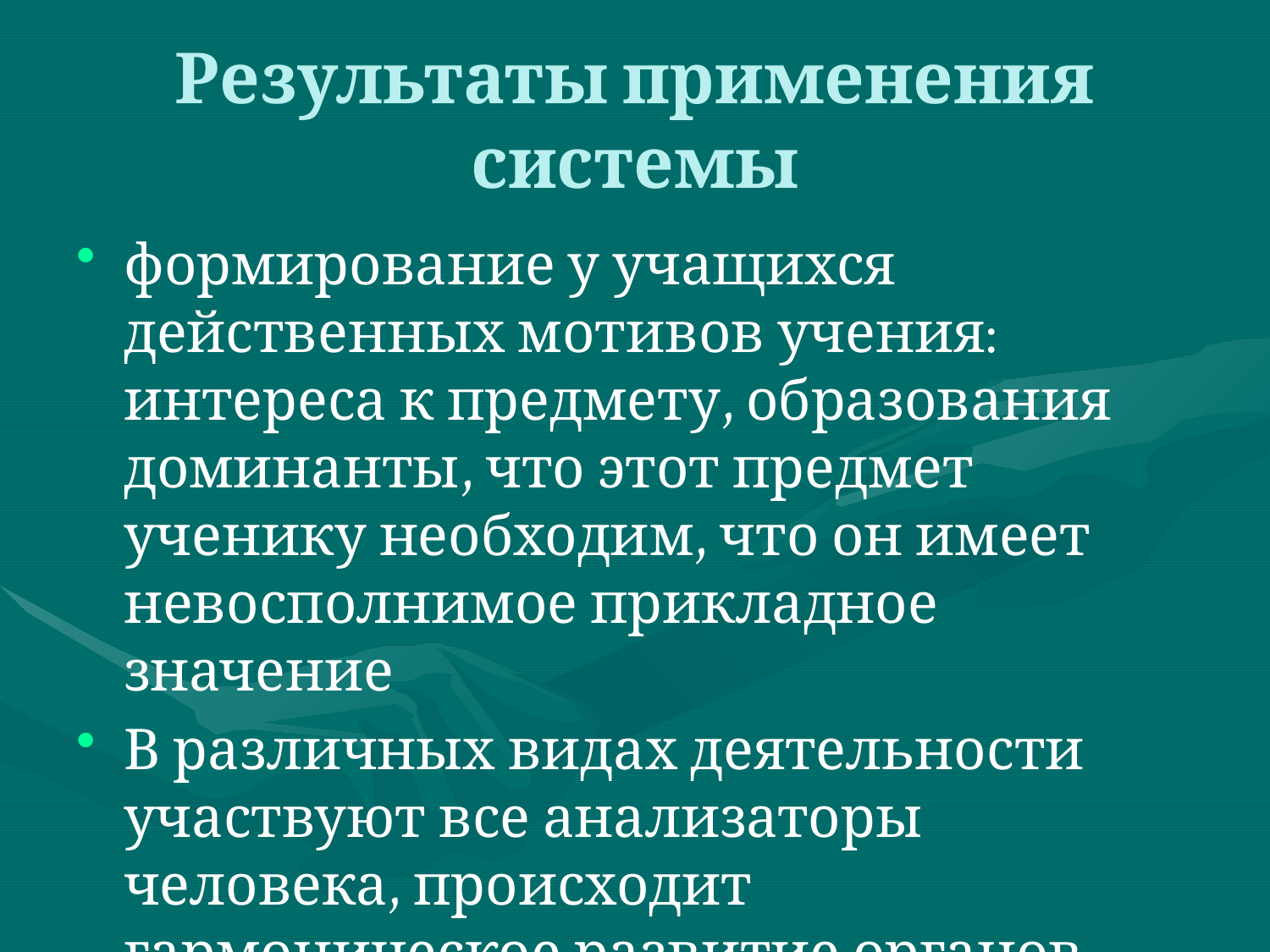

# Результаты применения системы
формирование у учащихся действенных мотивов учения: интереса к предмету, образования доминанты, что этот предмет ученику необходим, что он имеет невосполнимое прикладное значение
В различных видах деятельности участвуют все анализаторы человека, происходит гармоническое развитие органов чувств